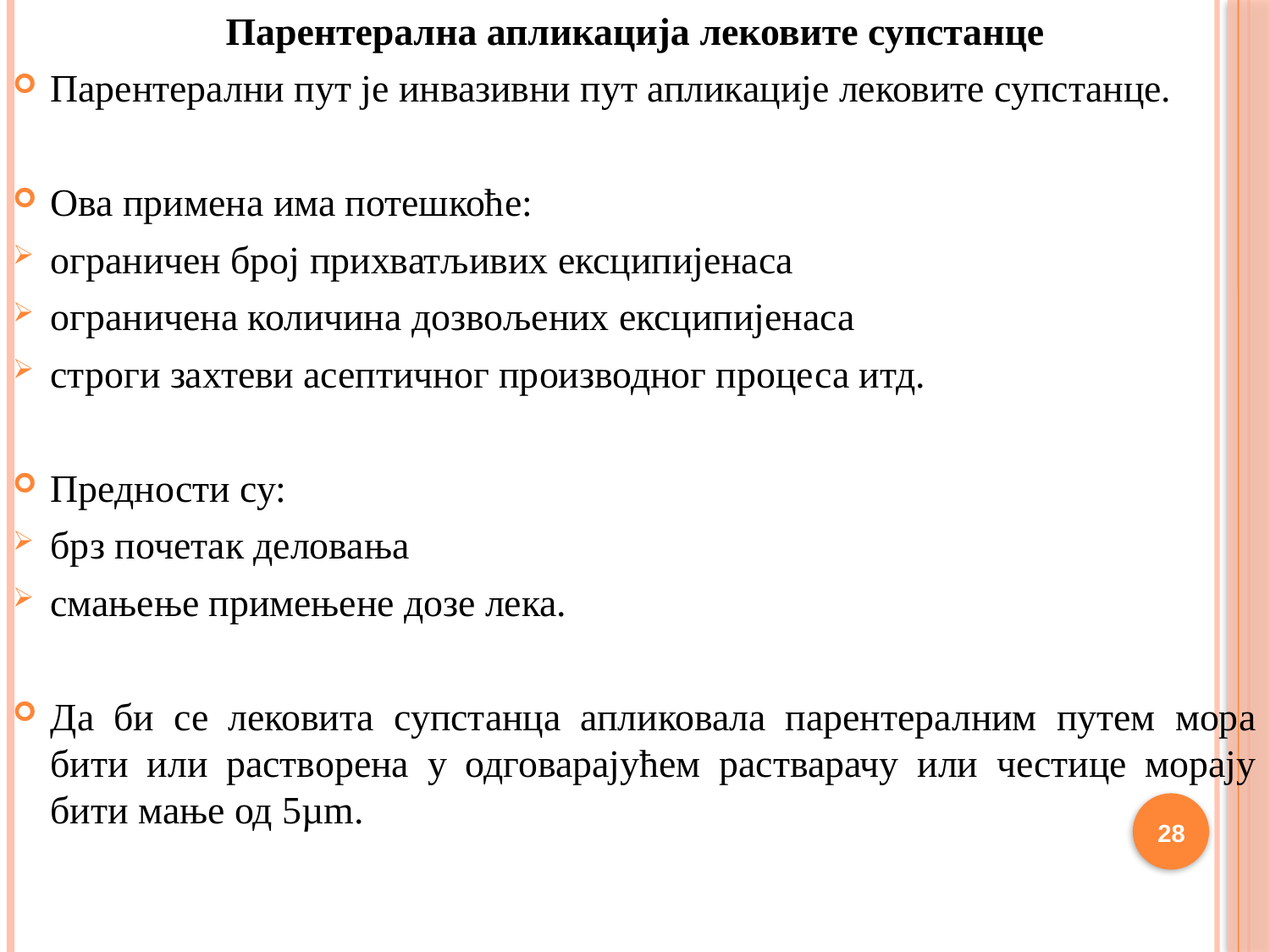

Парентерална апликација лековите супстанце
Парентерални пут је инвазивни пут апликације лековите супстанце.

Ова примена има потешкоће:
ограничен број прихватљивих ексципијенаса
ограничена количина дозвољених ексципијенаса
строги захтеви асептичног производног процеса итд.

Предности су:
брз почетак деловања
смањење примењене дозе лека.

Да би се лековита супстанца апликовала парентералним путем мора бити или растворена у одговарајућем растварачу или честице морају бити мање од 5µm.
28